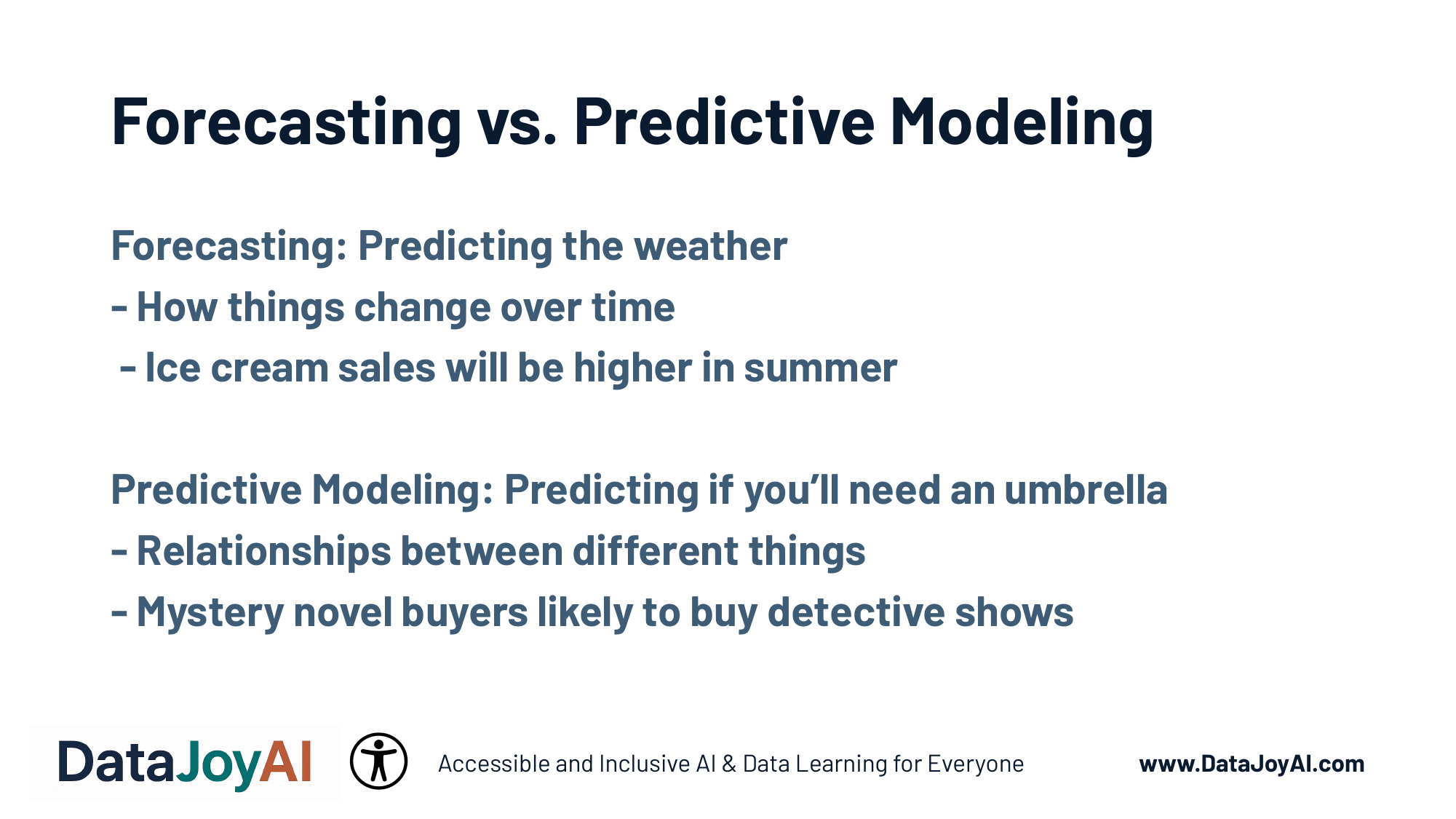

# Forecasting vs. Predictive Modeling
Forecasting: Predicting the weather
- How things change over time
 - Ice cream sales will be higher in summer

Predictive Modeling: Predicting if you’ll need an umbrella
- Relationships between different things
- Mystery novel buyers likely to buy detective shows